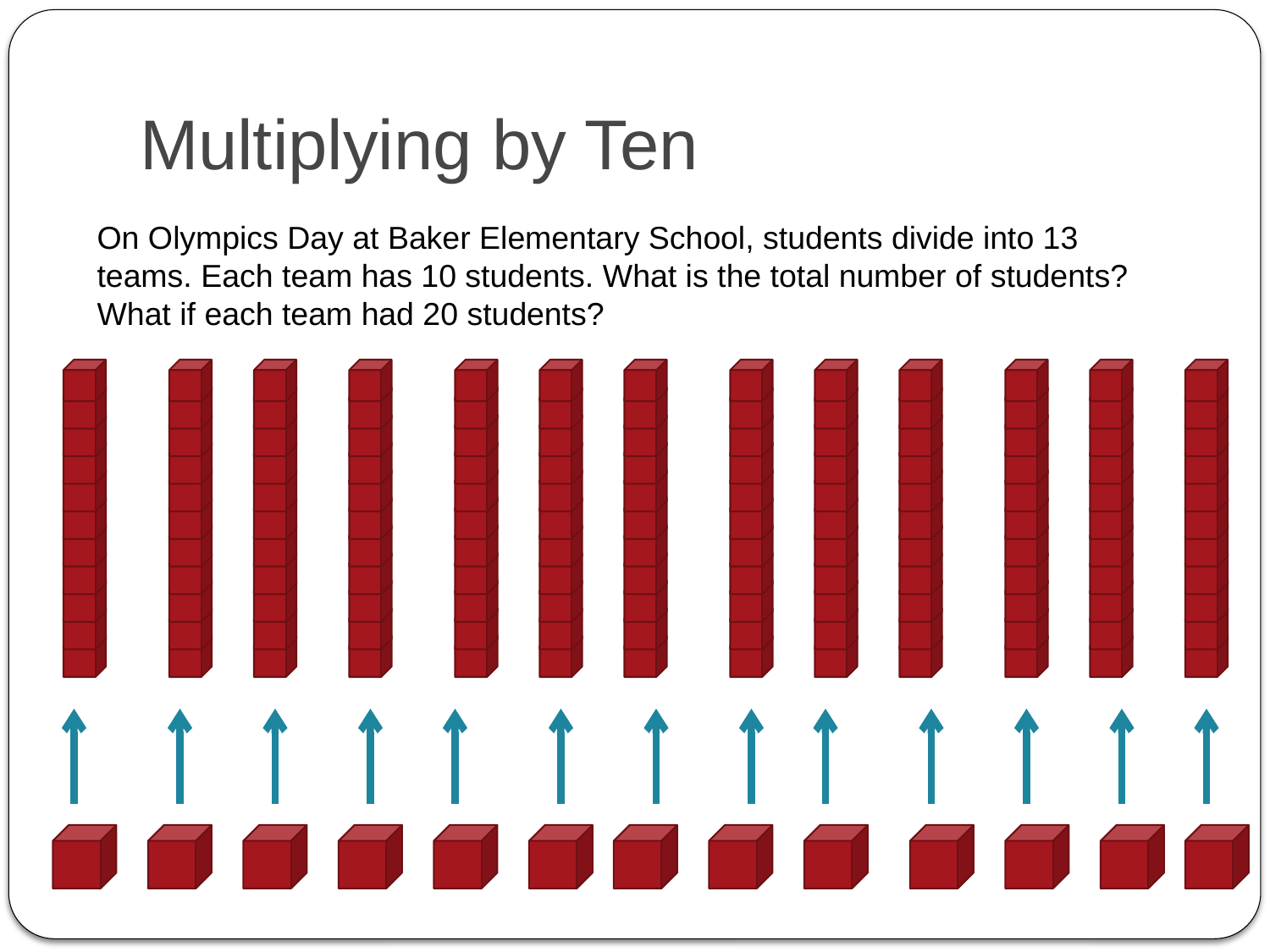

# Multiplying by Ten
On Olympics Day at Baker Elementary School, students divide into 13 teams. Each team has 10 students. What is the total number of students? What if each team had 20 students?